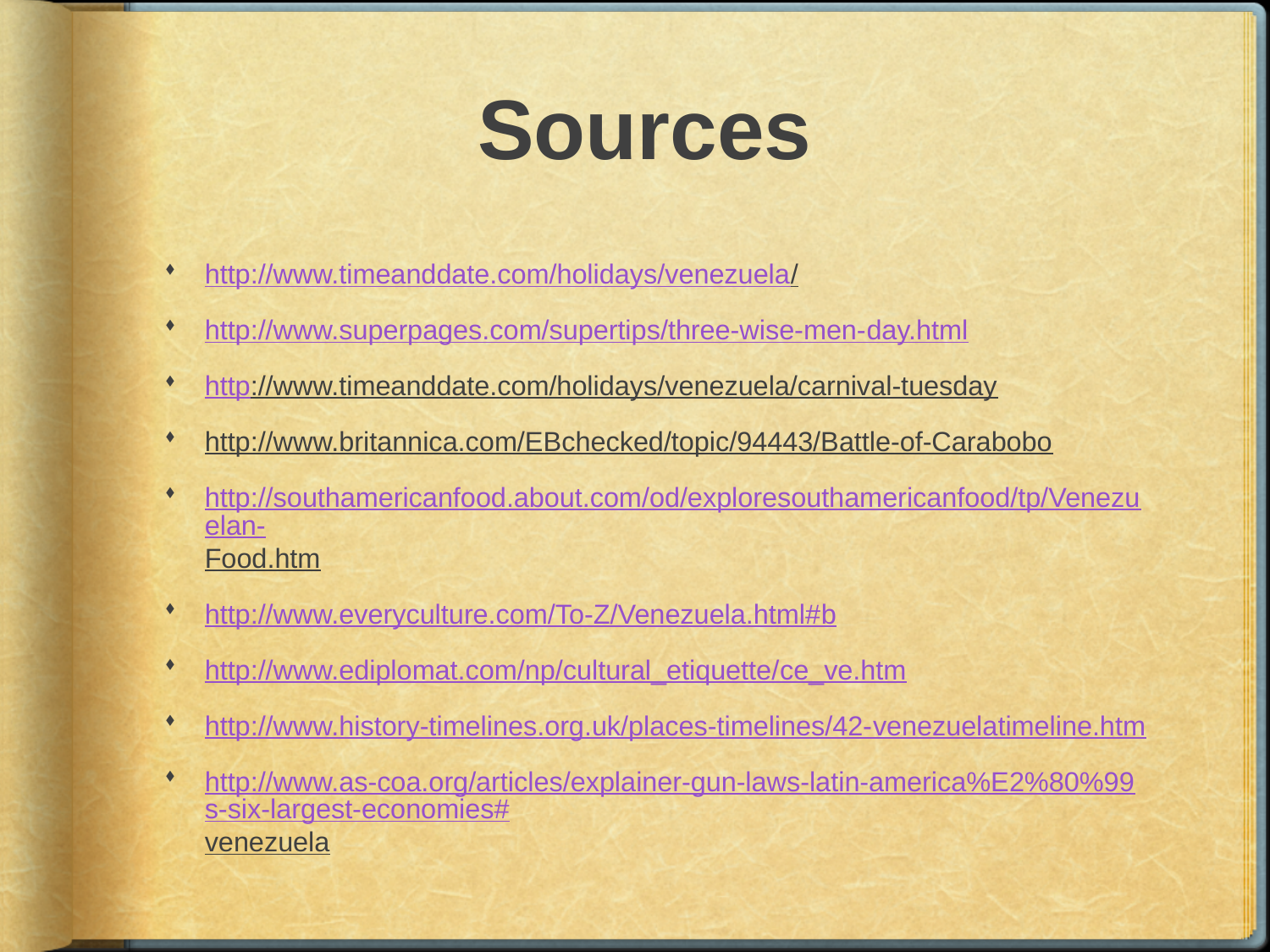

# Sources
http://www.timeanddate.com/holidays/venezuela/
http://www.superpages.com/supertips/three-wise-men-day.html
http://www.timeanddate.com/holidays/venezuela/carnival-tuesday
http://www.britannica.com/EBchecked/topic/94443/Battle-of-Carabobo
http://southamericanfood.about.com/od/exploresouthamericanfood/tp/Venezuelan-Food.htm
http://www.everyculture.com/To-Z/Venezuela.html#b
http://www.ediplomat.com/np/cultural_etiquette/ce_ve.htm
http://www.history-timelines.org.uk/places-timelines/42-venezuelatimeline.htm
http://www.as-coa.org/articles/explainer-gun-laws-latin-america%E2%80%99s-six-largest-economies#venezuela